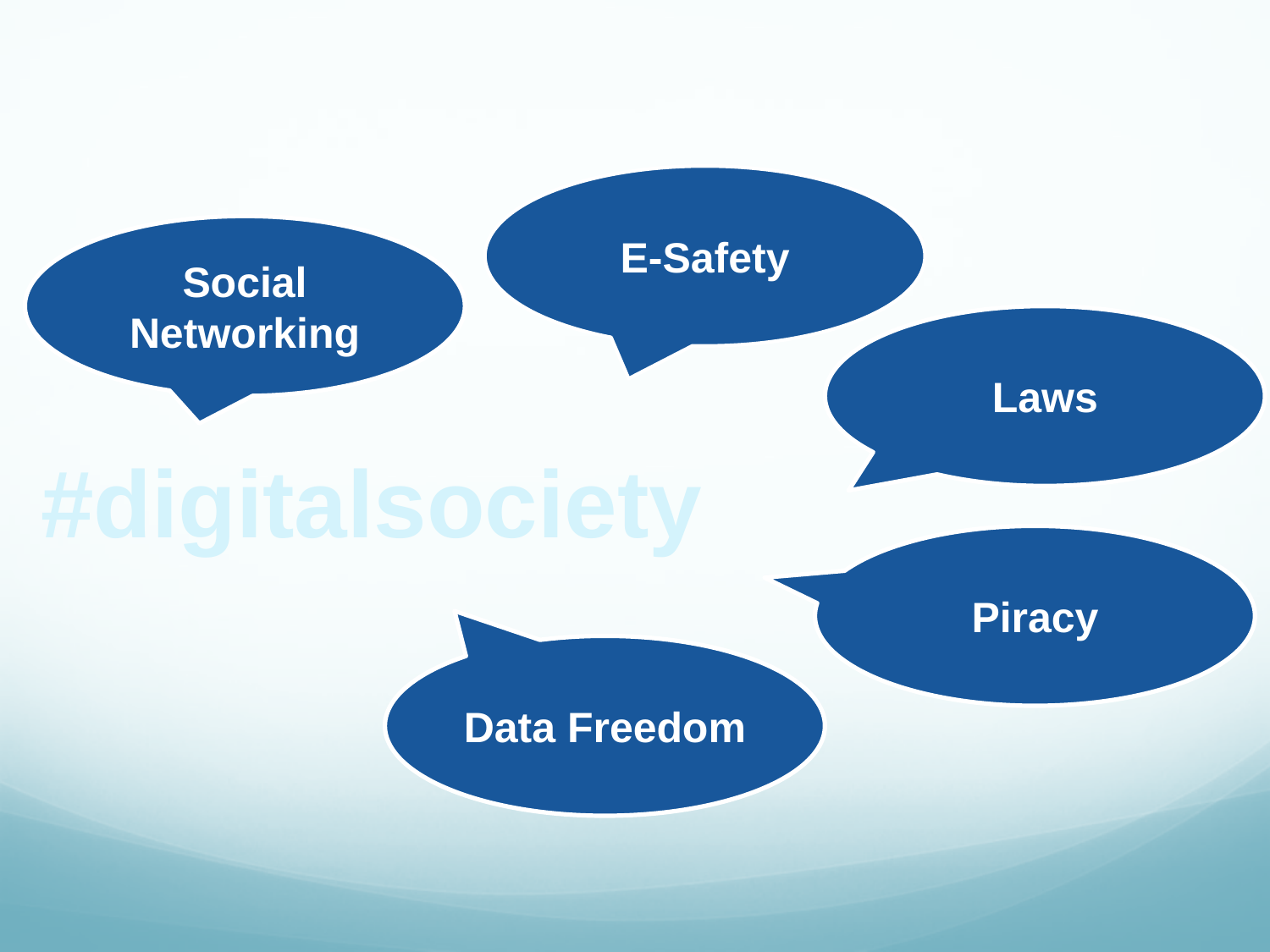

E-Safety
Social Networking
Laws
#digitalsociety
Piracy
Data Freedom